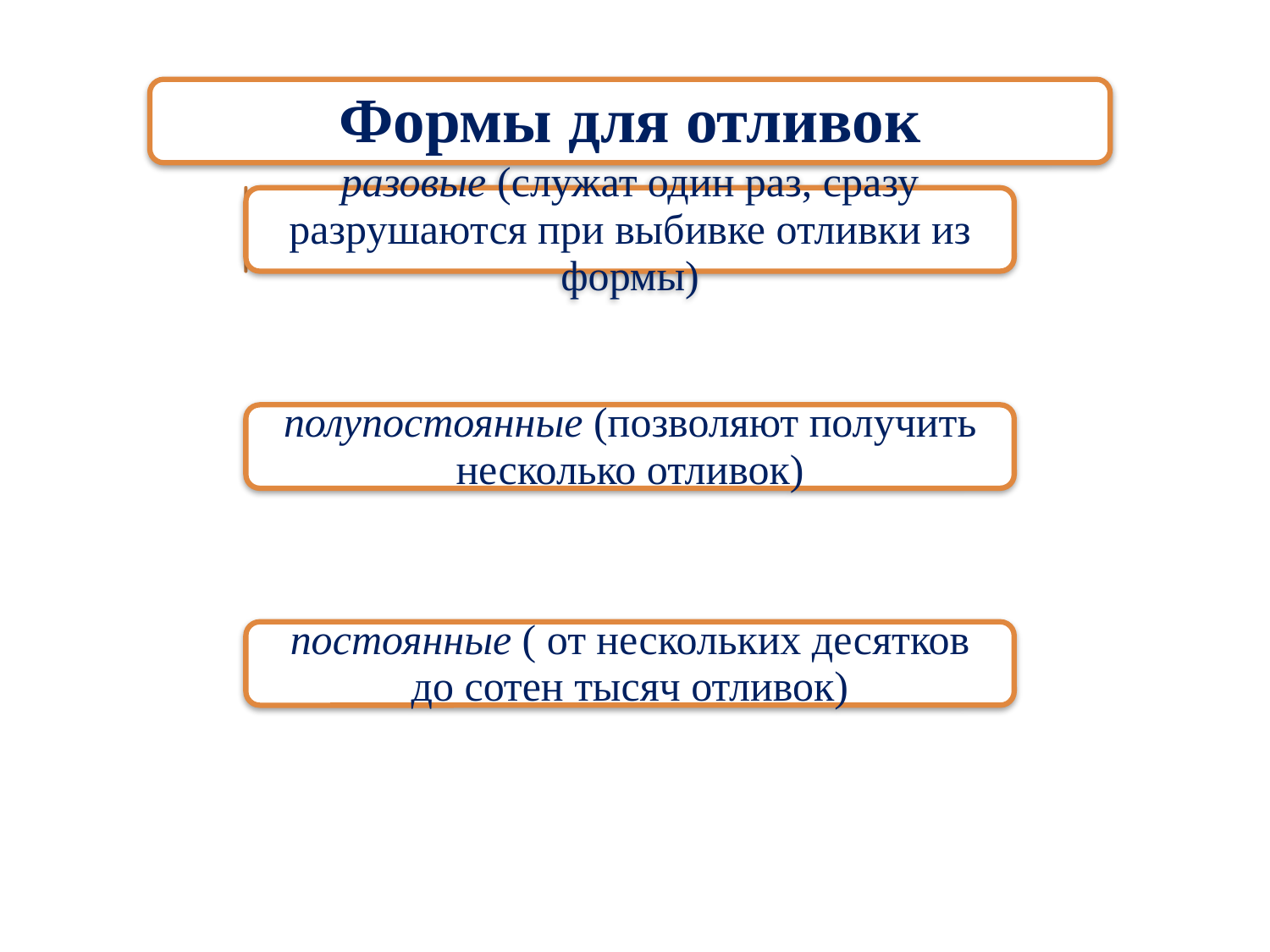

Формы для отливок
разовые (служат один раз, сразу разрушаются при выбивке отливки из формы)
полупостоянные (позволяют получить несколько отливок)
постоянные ( от нескольких десятков до сотен тысяч отливок)